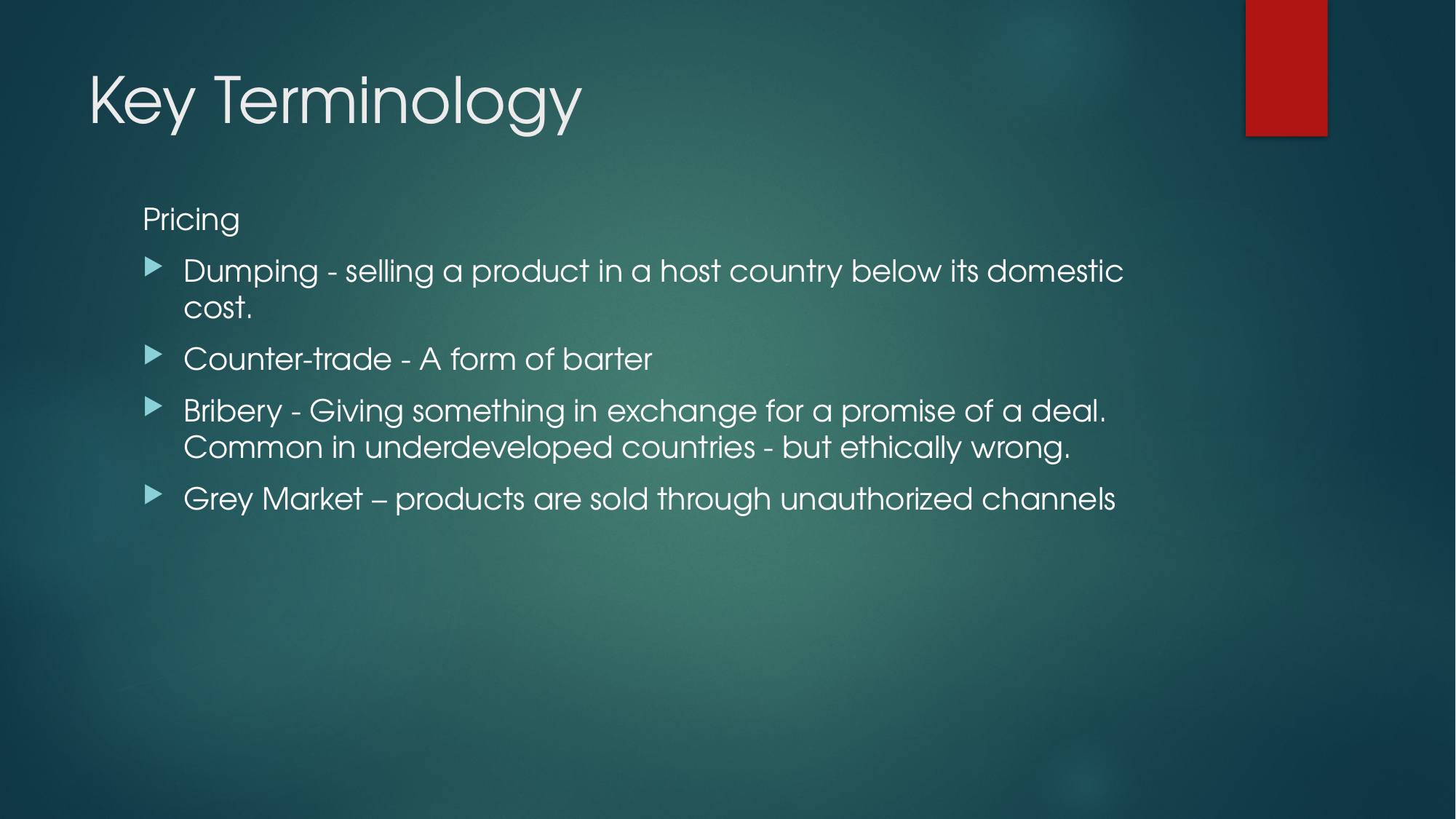

# Key Terminology
Pricing
Dumping - selling a product in a host country below its domestic cost.
Counter-trade - A form of barter
Bribery - Giving something in exchange for a promise of a deal. Common in underdeveloped countries - but ethically wrong.
Grey Market – products are sold through unauthorized channels